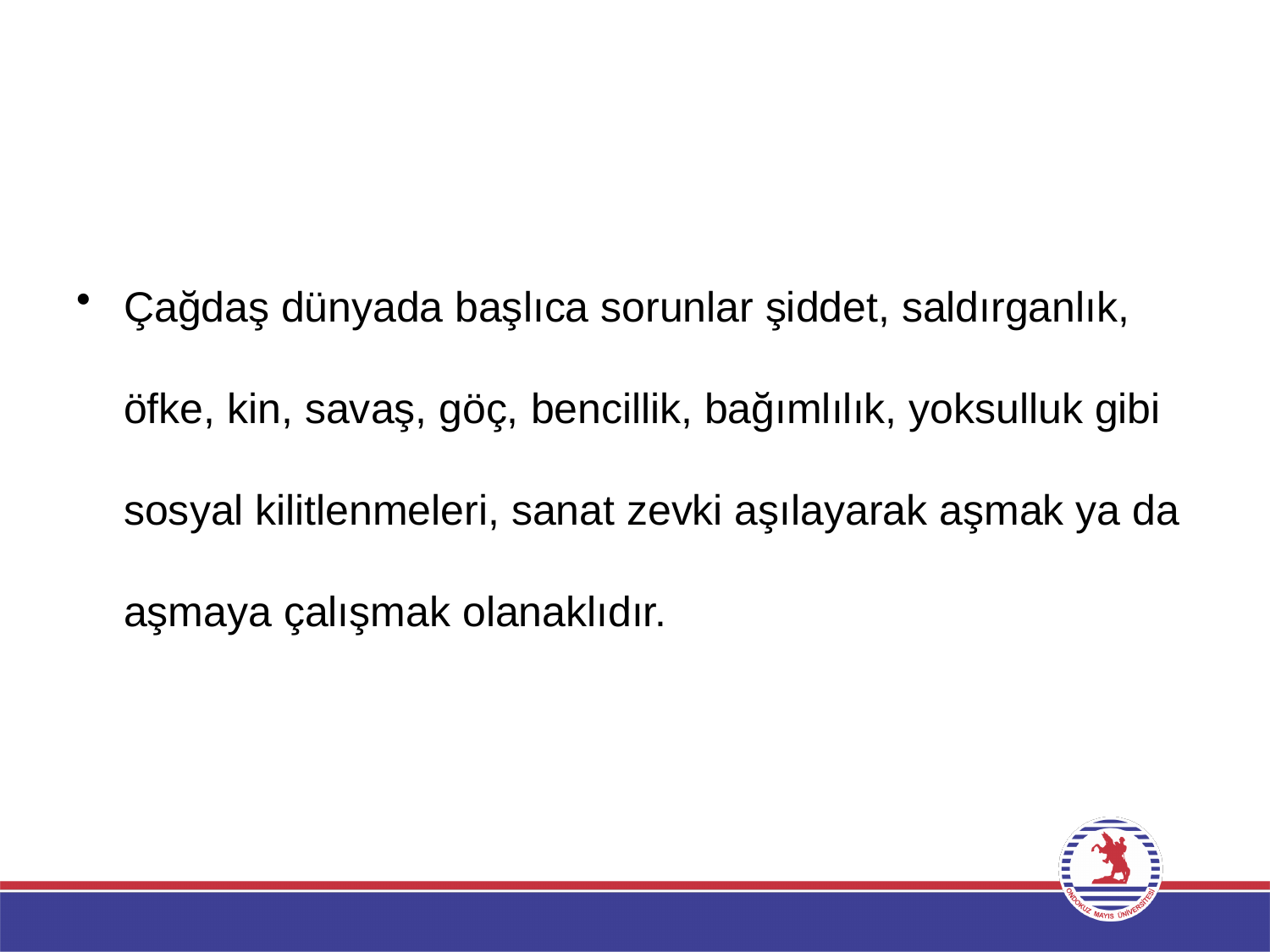

#
Çağdaş dünyada başlıca sorunlar şiddet, saldırganlık, öfke, kin, savaş, göç, bencillik, bağımlılık, yoksulluk gibi sosyal kilitlenmeleri, sanat zevki aşılayarak aşmak ya da aşmaya çalışmak olanaklıdır.